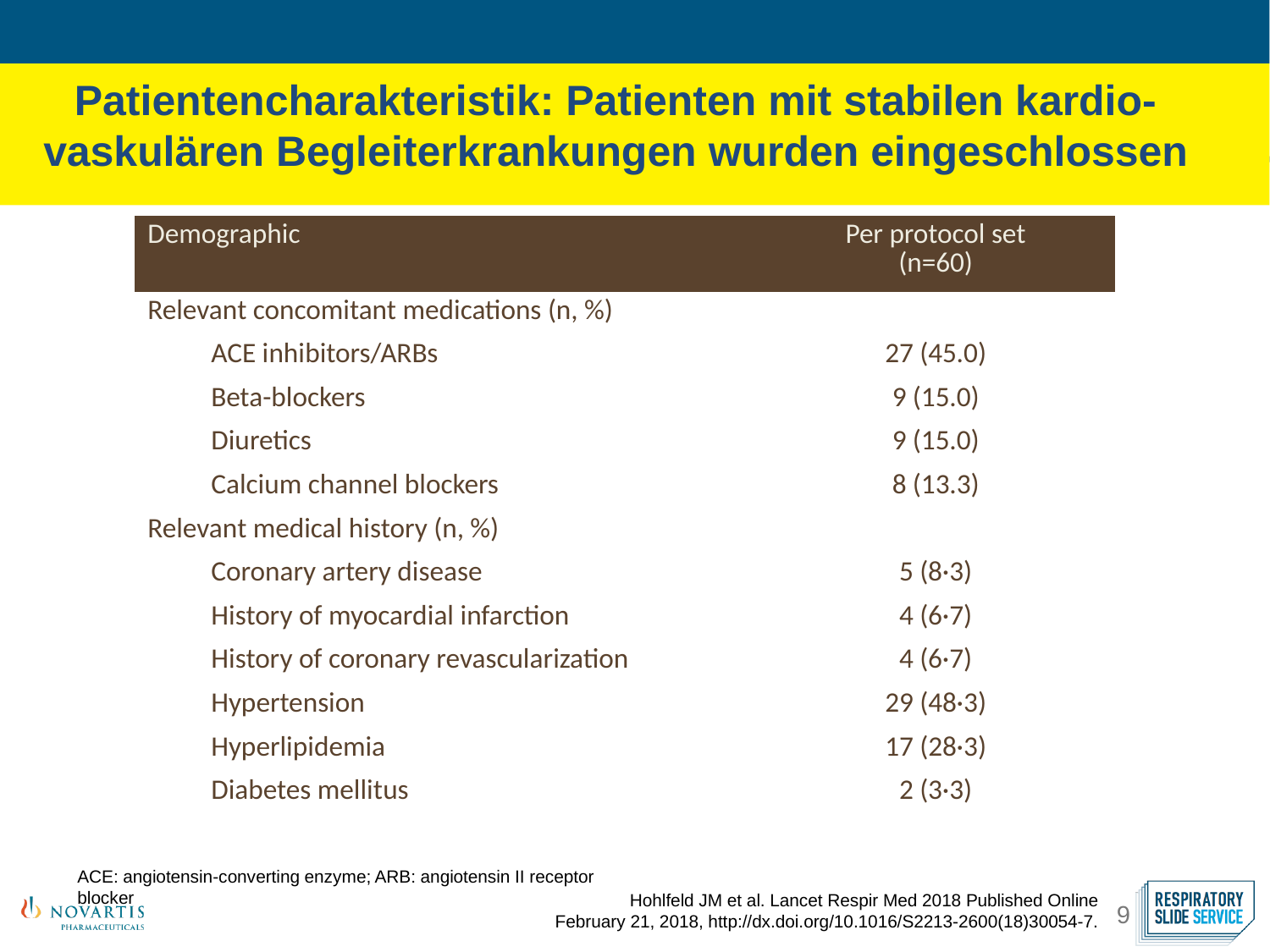

# Patientencharakteristik: Patienten mit stabilen kardio-vaskulären Begleiterkrankungen wurden eingeschlossen
| Demographic | Per protocol set (n=60) |
| --- | --- |
| Relevant concomitant medications (n, %) |  |
| ACE inhibitors/ARBs | 27 (45.0) |
| Beta-blockers | 9 (15.0) |
| Diuretics | 9 (15.0) |
| Calcium channel blockers | 8 (13.3) |
| Relevant medical history (n, %) |  |
| Coronary artery disease | 5 (8·3) |
| History of myocardial infarction | 4 (6·7) |
| History of coronary revascularization | 4 (6·7) |
| Hypertension | 29 (48·3) |
| Hyperlipidemia | 17 (28·3) |
| Diabetes mellitus | 2 (3·3) |
ACE: angiotensin-converting enzyme; ARB: angiotensin II receptor blocker
Hohlfeld JM et al. Lancet Respir Med 2018 Published Online February 21, 2018, http://dx.doi.org/10.1016/S2213-2600(18)30054-7.